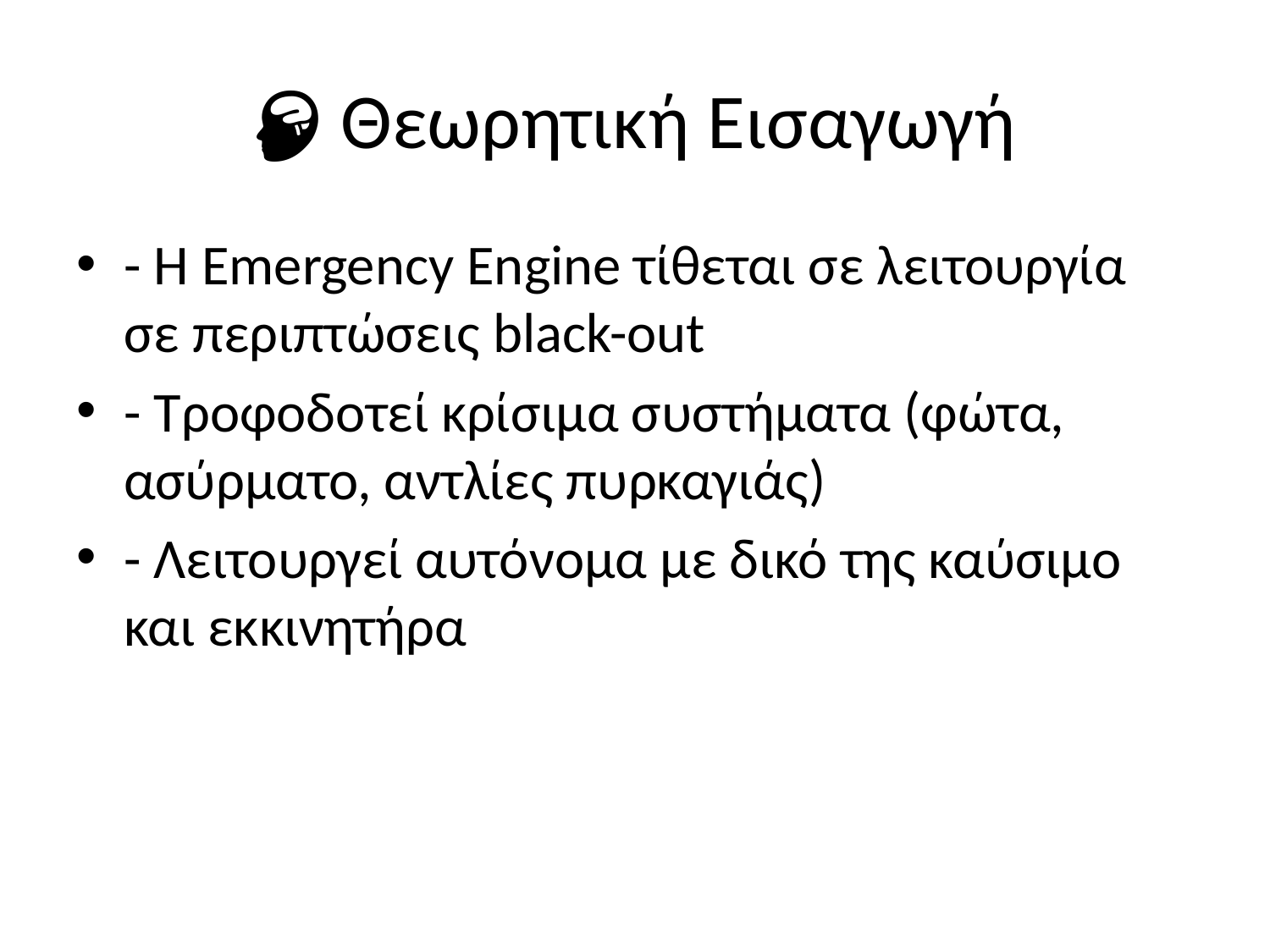

# 🧠 Θεωρητική Εισαγωγή
- Η Emergency Engine τίθεται σε λειτουργία σε περιπτώσεις black-out
- Τροφοδοτεί κρίσιμα συστήματα (φώτα, ασύρματο, αντλίες πυρκαγιάς)
- Λειτουργεί αυτόνομα με δικό της καύσιμο και εκκινητήρα